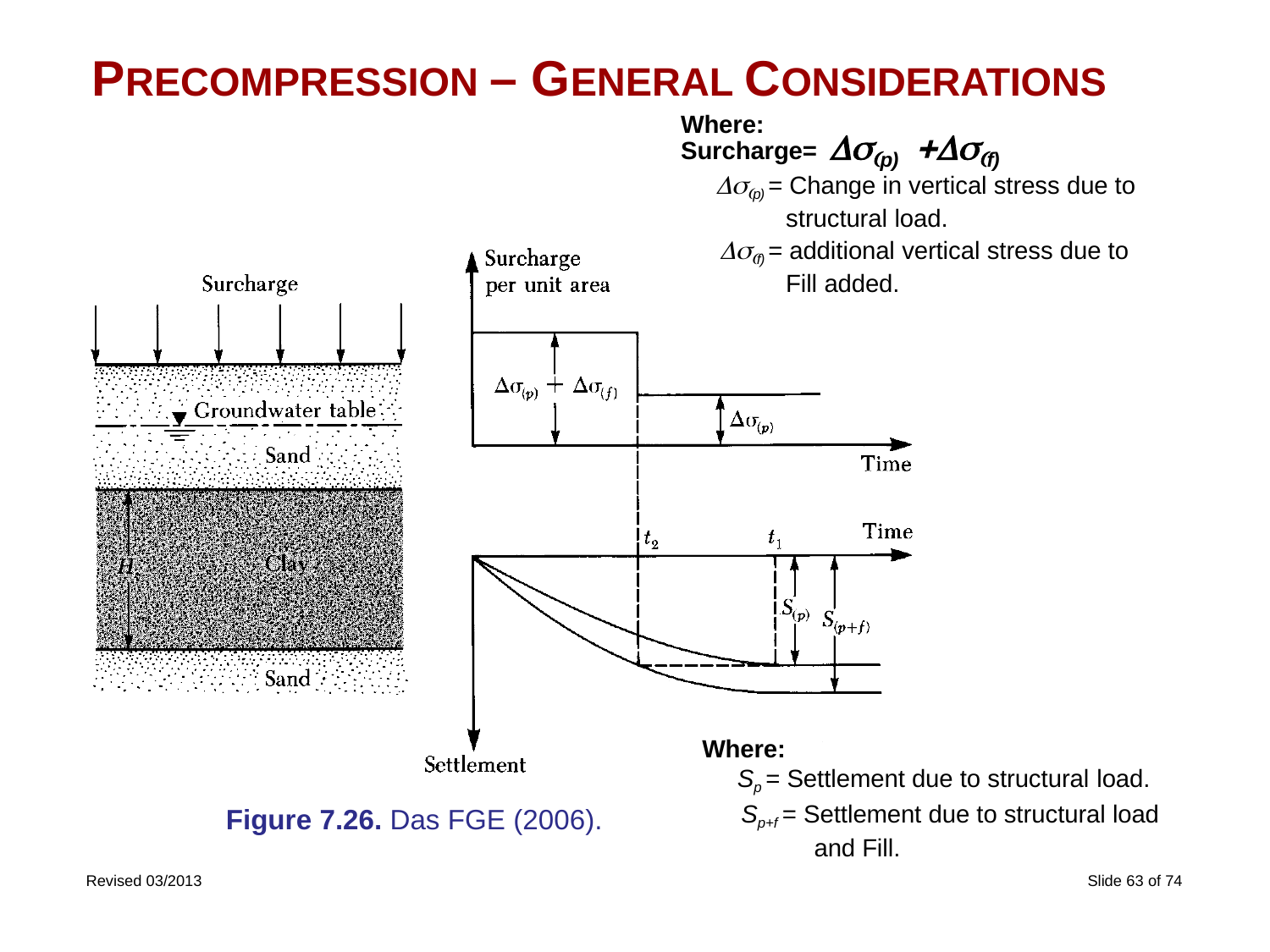

PRECOMPRESSION – GENERAL CONSIDERATIONS
Where:
Surcharge= Δσ(p) +Δσ(f)
Δσ(p) = Change in vertical stress due to  structural load.
Δσ(f) = additional vertical stress due to  Fill added.

Where:
Sp = Settlement due to structural load.
Sp+f = Settlement due to structural load  and Fill.

Figure 7.26. Das FGE (2006).
Slide 63 of 74
Revised 03/2013